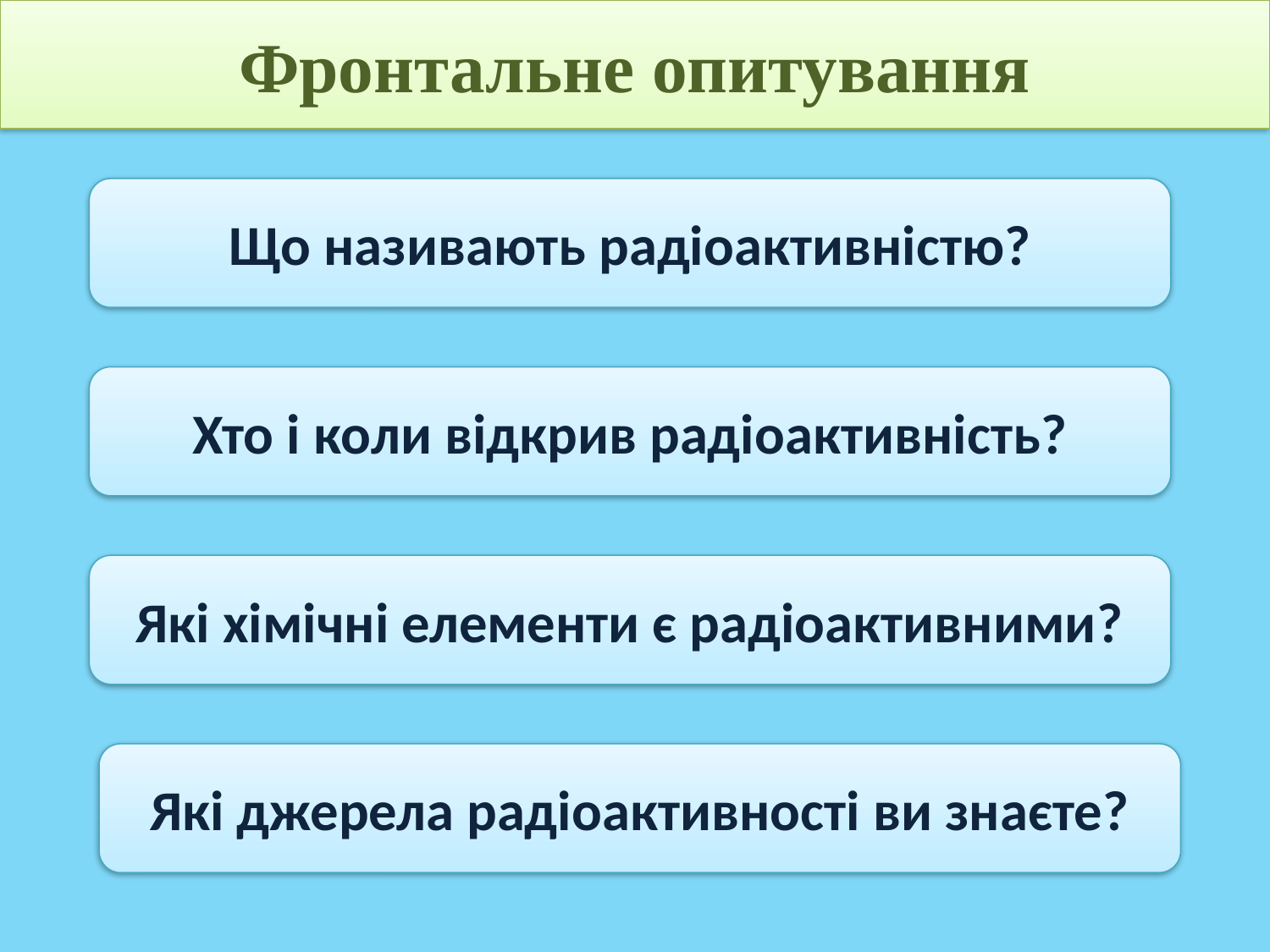

Фронтальне опитування
Що називають радіоактивністю?
Хто і коли відкрив радіоактивність?
Які хімічні елементи є радіоактивними?
Які джерела радіоактивності ви знаєте?